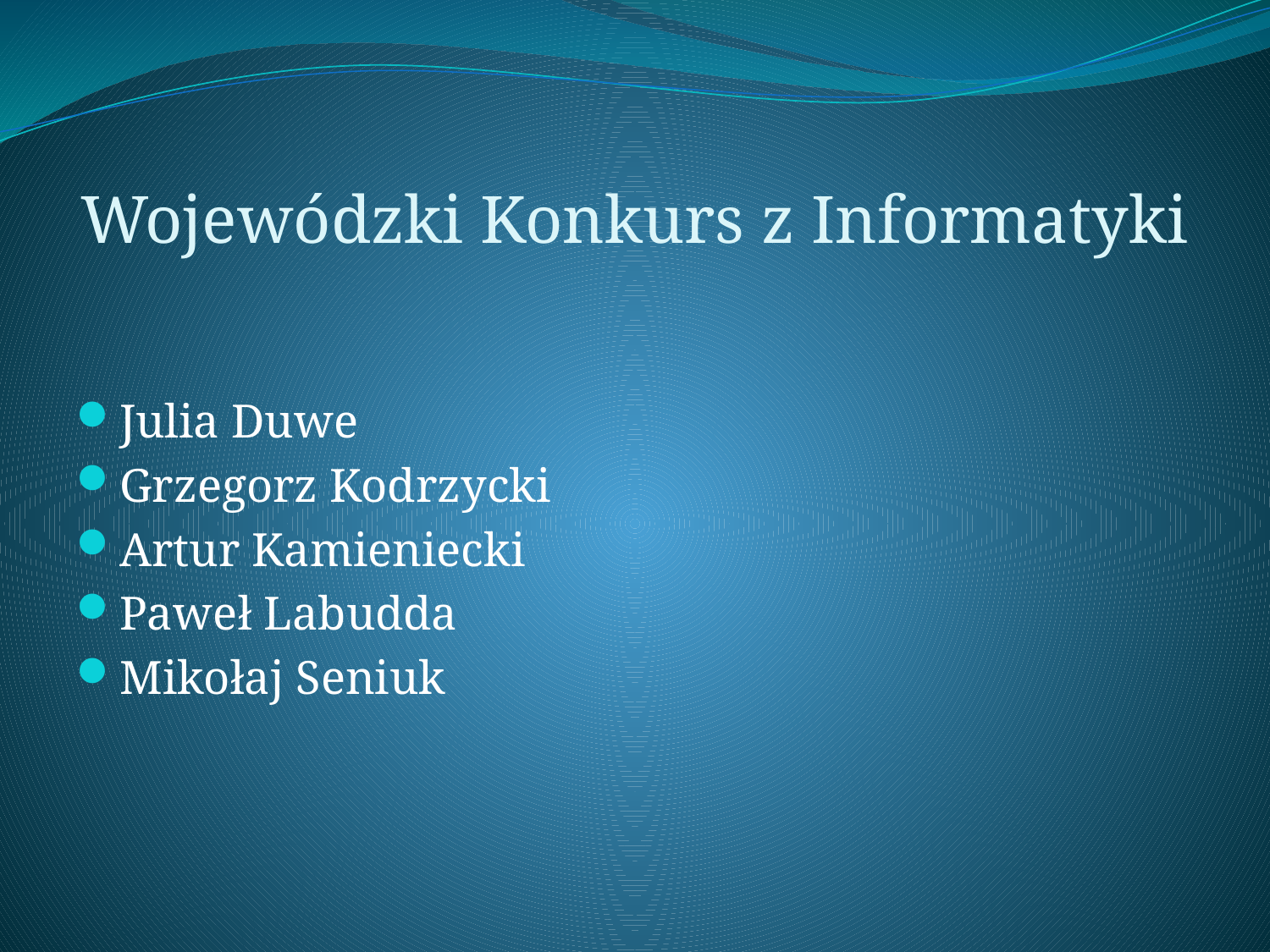

# Wojewódzki Konkurs z Informatyki
Julia Duwe
Grzegorz Kodrzycki
Artur Kamieniecki
Paweł Labudda
Mikołaj Seniuk